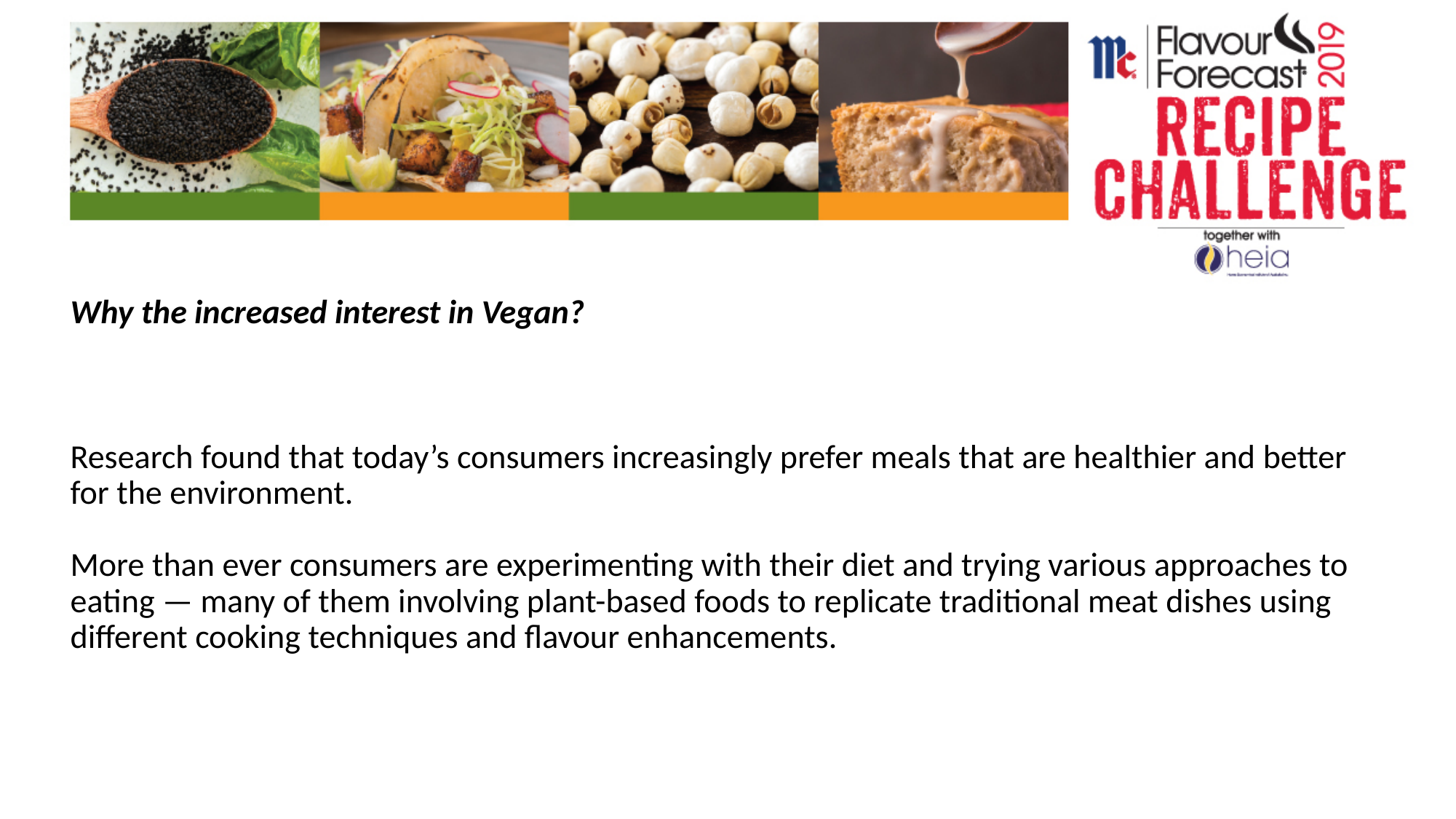

Why the increased interest in Vegan?

Research found that today’s consumers increasingly prefer meals that are healthier and better for the environment.

More than ever consumers are experimenting with their diet and trying various approaches to eating — many of them involving plant-based foods to replicate traditional meat dishes using different cooking techniques and flavour enhancements.